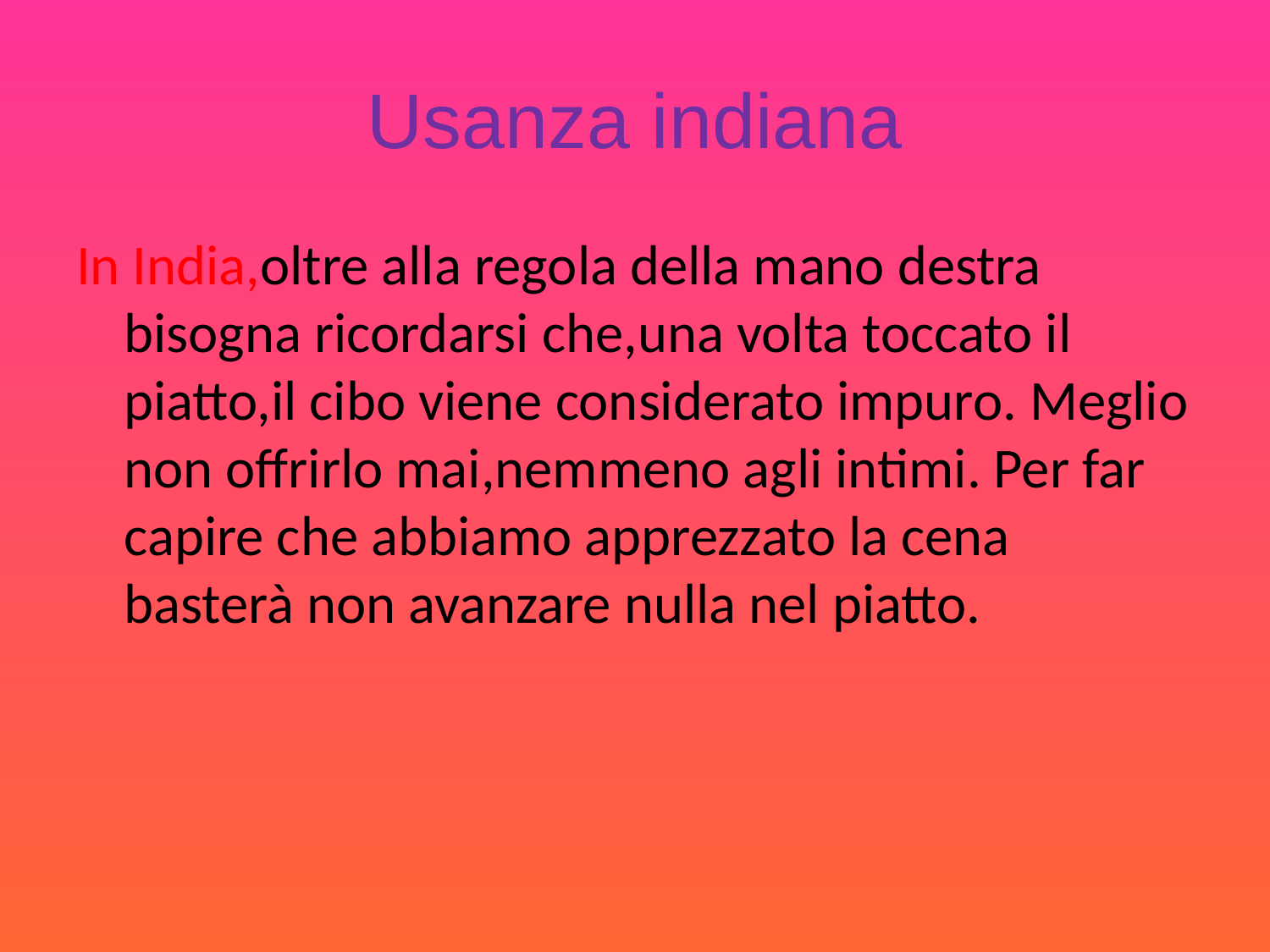

# Usanza indiana
In India,oltre alla regola della mano destra bisogna ricordarsi che,una volta toccato il piatto,il cibo viene considerato impuro. Meglio non offrirlo mai,nemmeno agli intimi. Per far capire che abbiamo apprezzato la cena basterà non avanzare nulla nel piatto.